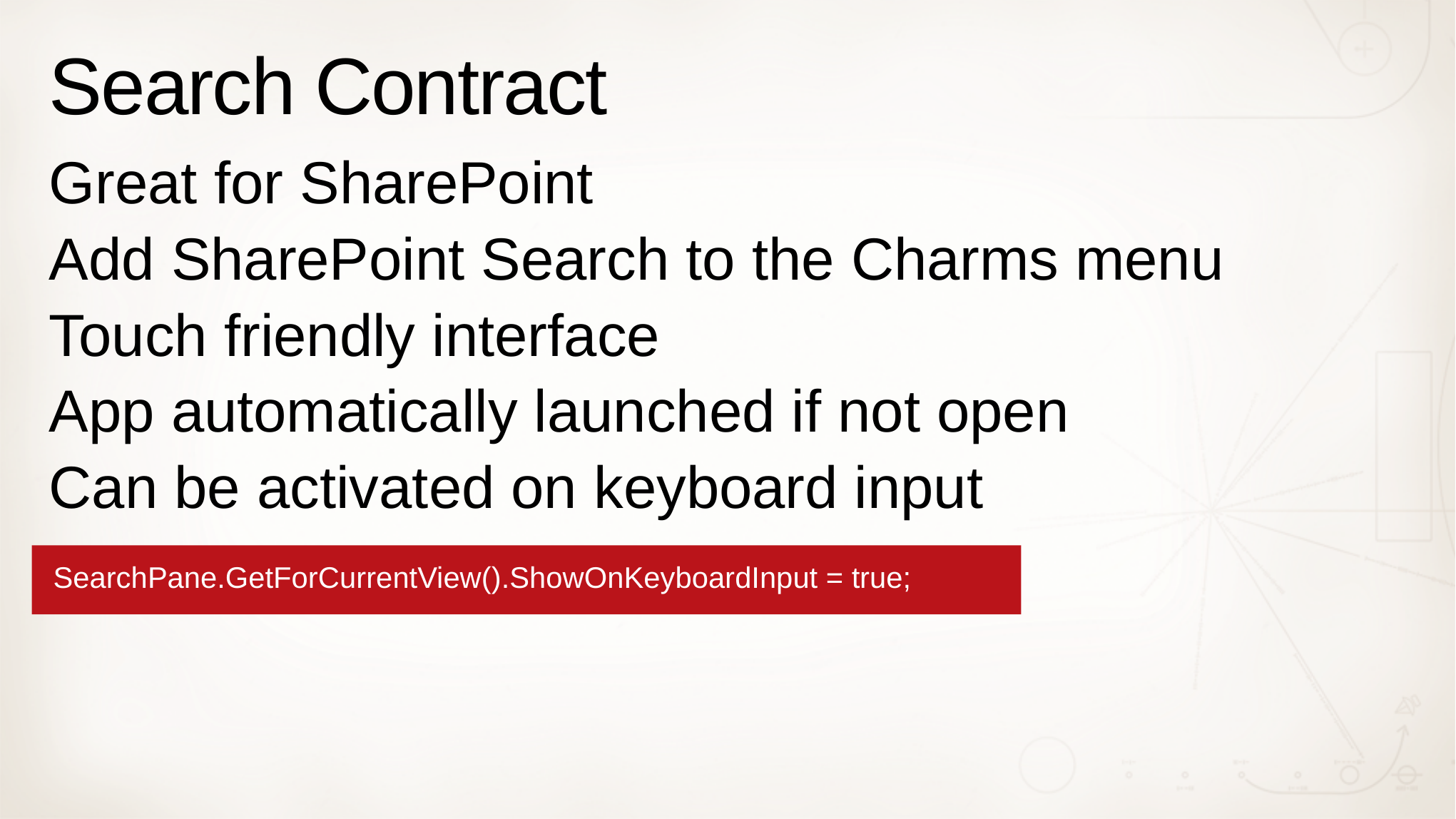

# Search Contract
Great for SharePoint
Add SharePoint Search to the Charms menu
Touch friendly interface
App automatically launched if not open
Can be activated on keyboard input
SearchPane.GetForCurrentView().ShowOnKeyboardInput = true;